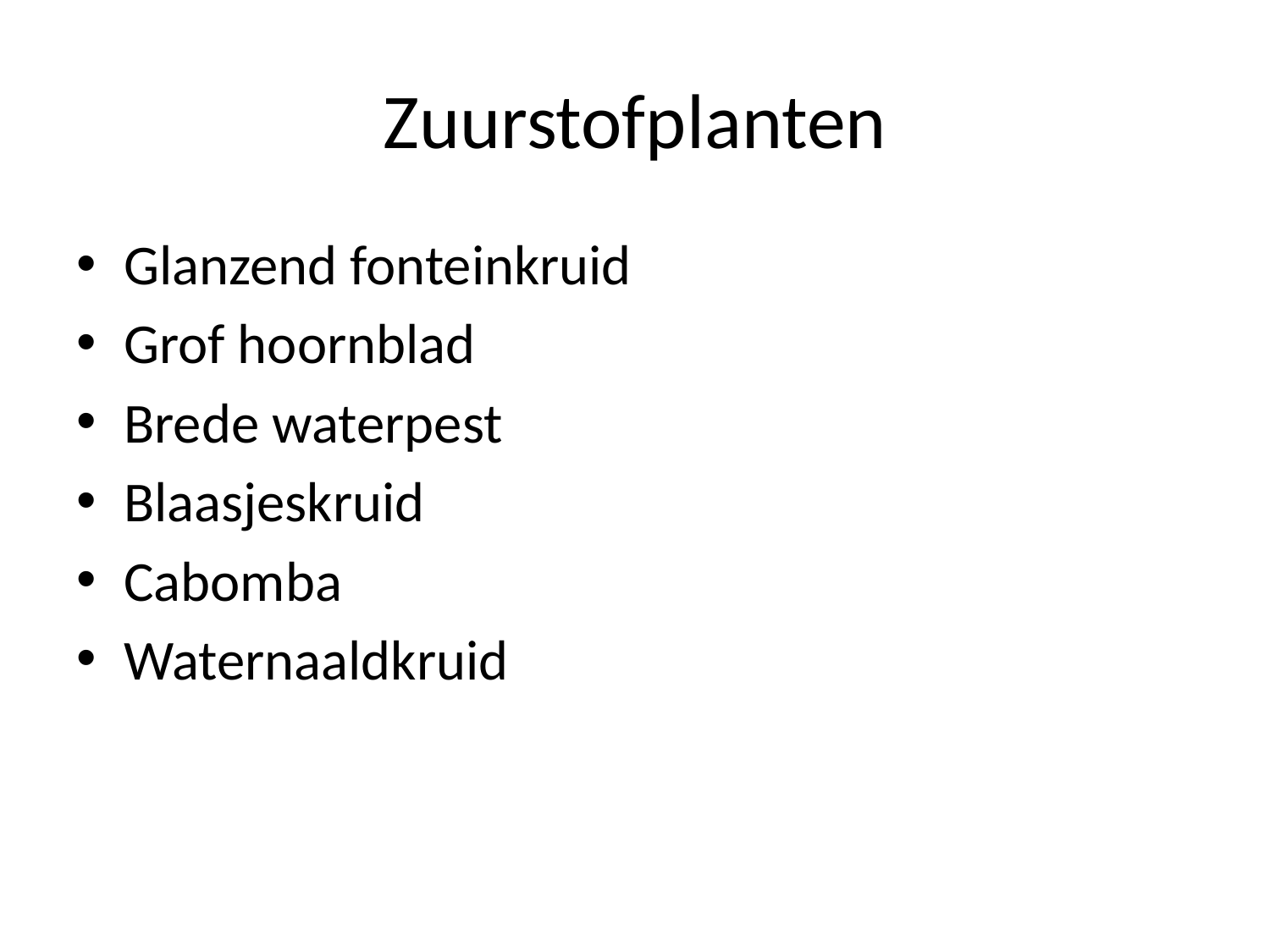

# Zuurstofplanten
Glanzend fonteinkruid
Grof hoornblad
Brede waterpest
Blaasjeskruid
Cabomba
Waternaaldkruid